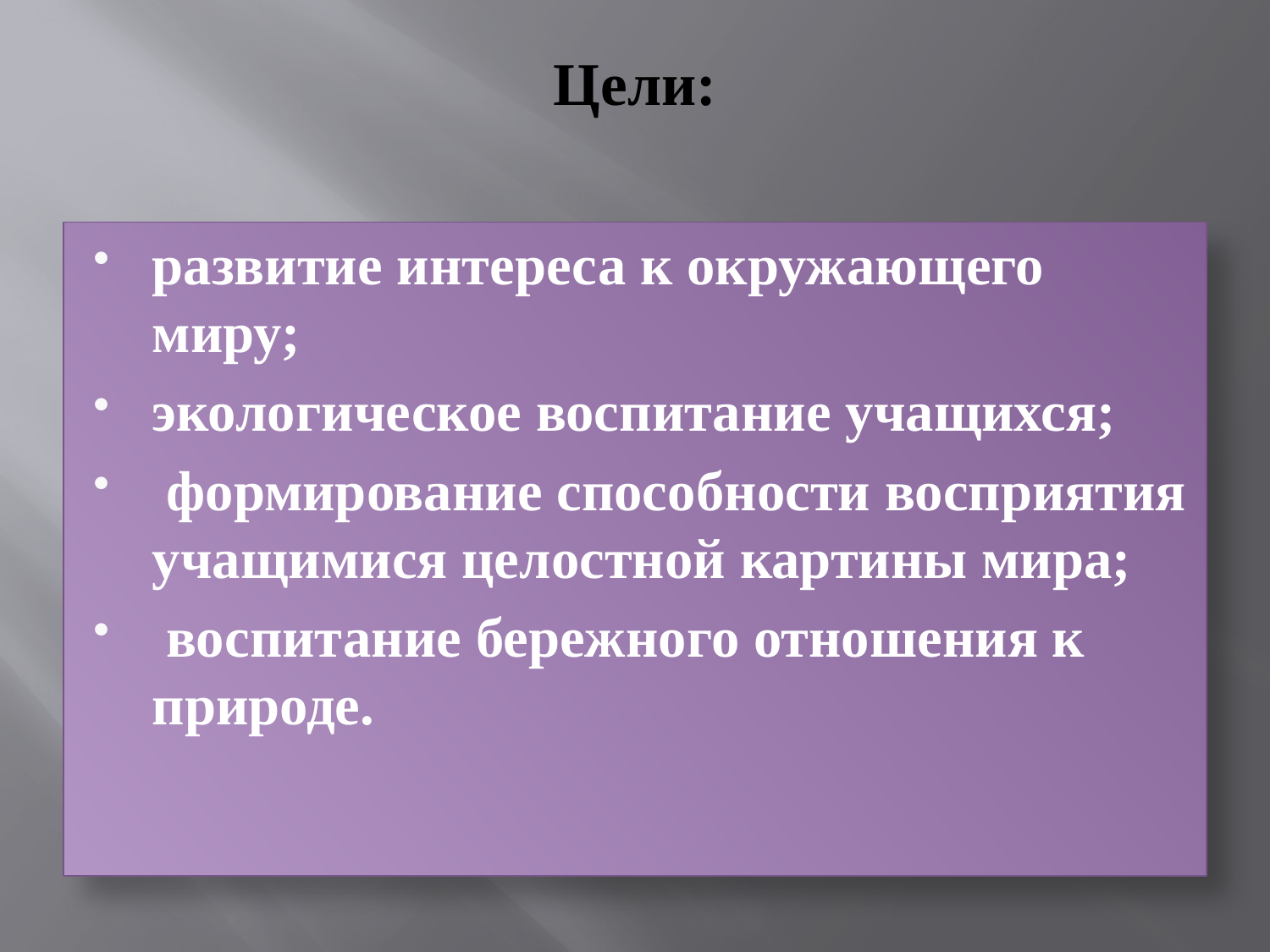

# Цели:
развитие интереса к окружающего миру;
экологическое воспитание учащихся;
 формирование способности восприятия учащимися целостной картины мира;
 воспитание бережного отношения к природе.